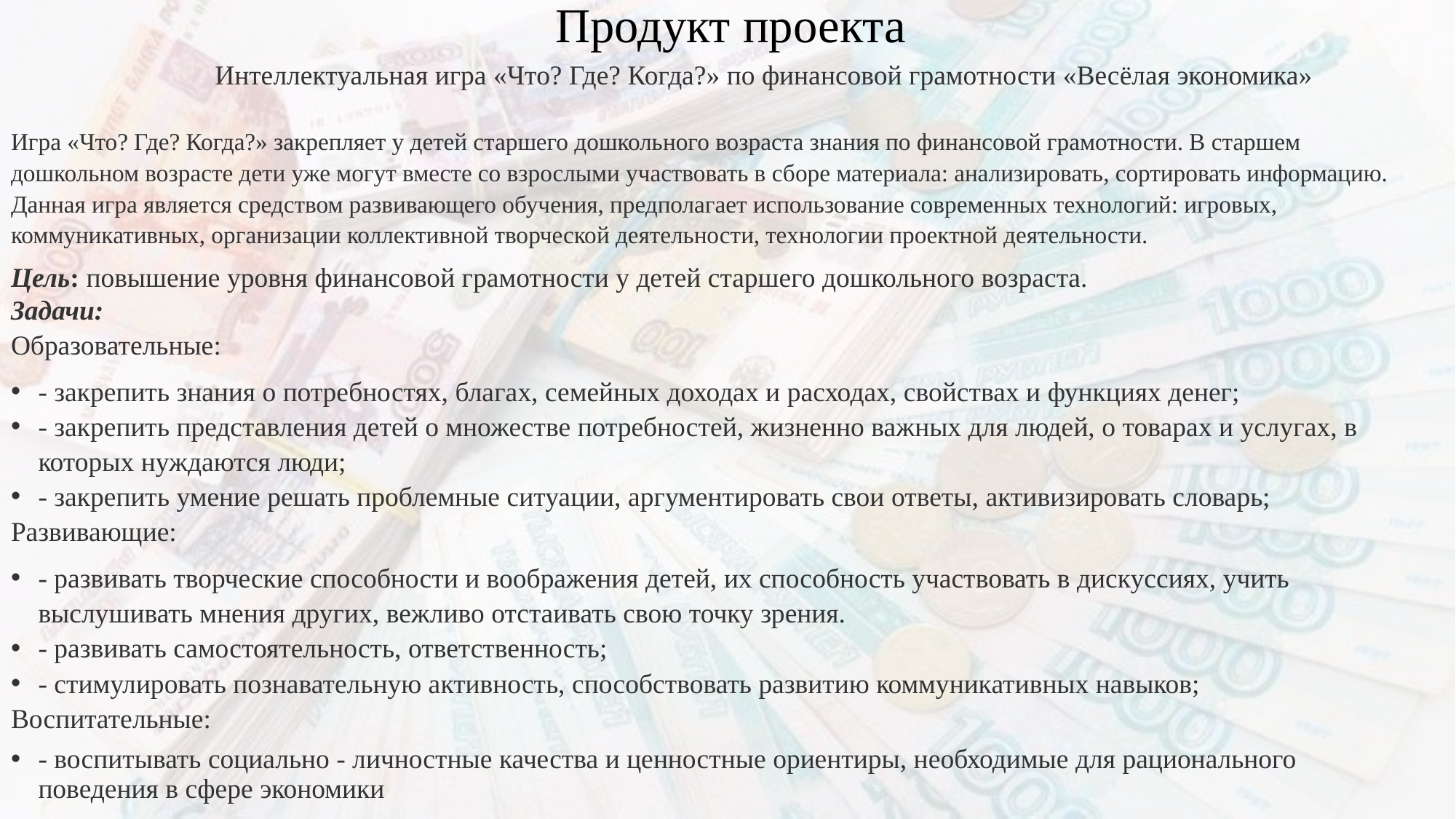

# Продукт проекта
                                  Интеллектуальная игра «Что? Где? Когда?» по финансовой грамотности «Весёлая экономика»
Игра «Что? Где? Когда?» закрепляет у детей старшего дошкольного возраста знания по финансовой грамотности. В старшем дошкольном возрасте дети уже могут вместе со взрослыми участвовать в сборе материала: анализировать, сортировать информацию. Данная игра является средством развивающего обучения, предполагает использование современных технологий: игровых, коммуникативных, организации коллективной творческой деятельности, технологии проектной деятельности.
Цель: повышение уровня финансовой грамотности у детей старшего дошкольного возраста.
Задачи:
Образовательные:
- закрепить знания о потребностях, благах, семейных доходах и расходах, свойствах и функциях денег;
- закрепить представления детей о множестве потребностей, жизненно важных для людей, о товарах и услугах, в которых нуждаются люди;
- закрепить умение решать проблемные ситуации, аргументировать свои ответы, активизировать словарь;
Развивающие:
- развивать творческие способности и воображения детей, их способность участвовать в дискуссиях, учить выслушивать мнения других, вежливо отстаивать свою точку зрения.
- развивать самостоятельность, ответственность;
- стимулировать познавательную активность, способствовать развитию коммуникативных навыков;
Воспитательные:
- воспитывать социально - личностные качества и ценностные ориентиры, необходимые для рационального поведения в сфере экономики